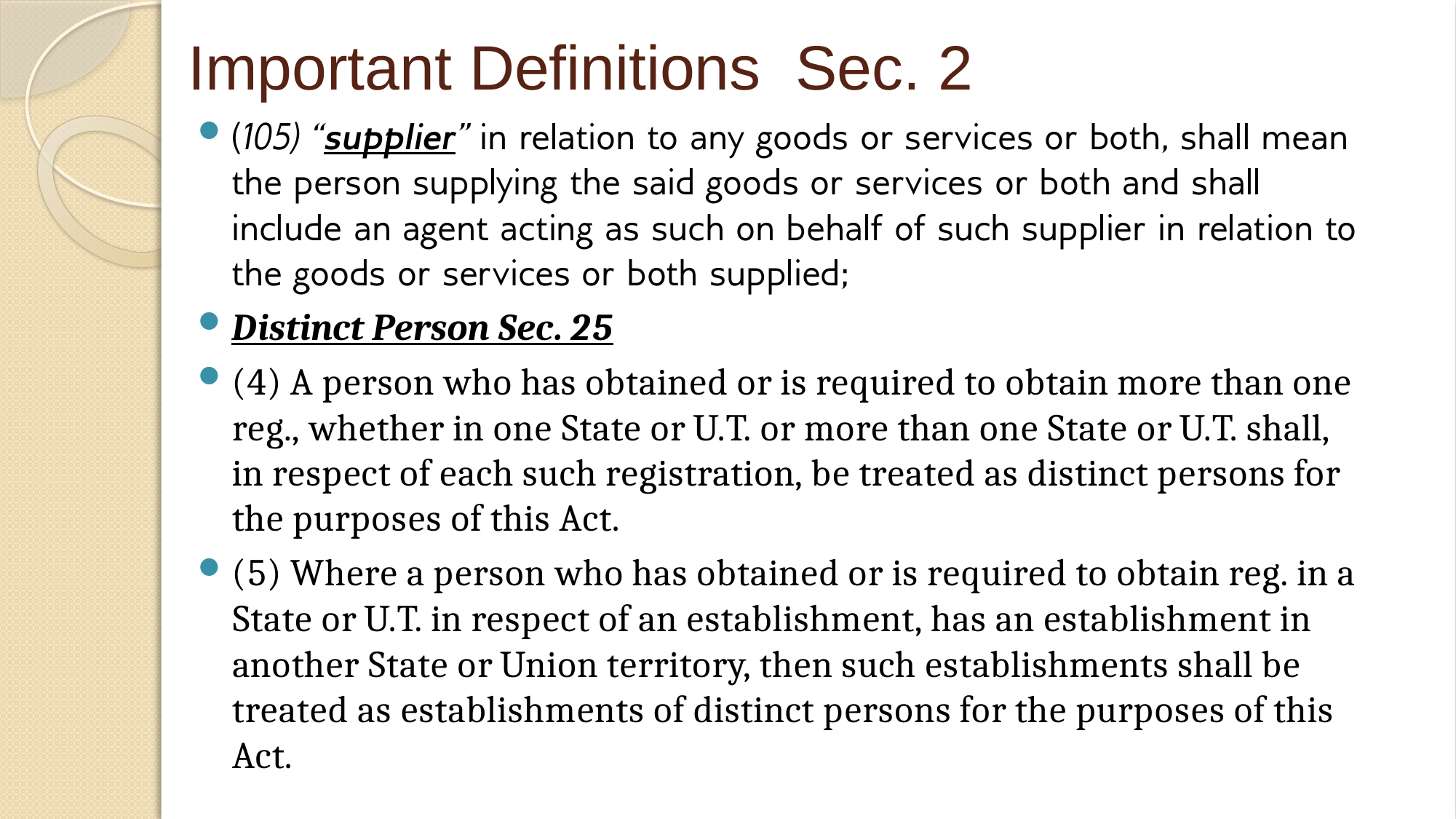

# Important Definitions  Sec. 2
(105) “supplier” in relation to any goods or services or both, shall mean the person supplying the said goods or services or both and shall include an agent acting as such on behalf of such supplier in relation to the goods or services or both supplied;
Distinct Person Sec. 25
(4) A person who has obtained or is required to obtain more than one reg., whether in one State or U.T. or more than one State or U.T. shall, in respect of each such registration, be treated as distinct persons for the purposes of this Act.
(5) Where a person who has obtained or is required to obtain reg. in a State or U.T. in respect of an establishment, has an establishment in another State or Union territory, then such establishments shall be treated as establishments of distinct persons for the purposes of this Act.